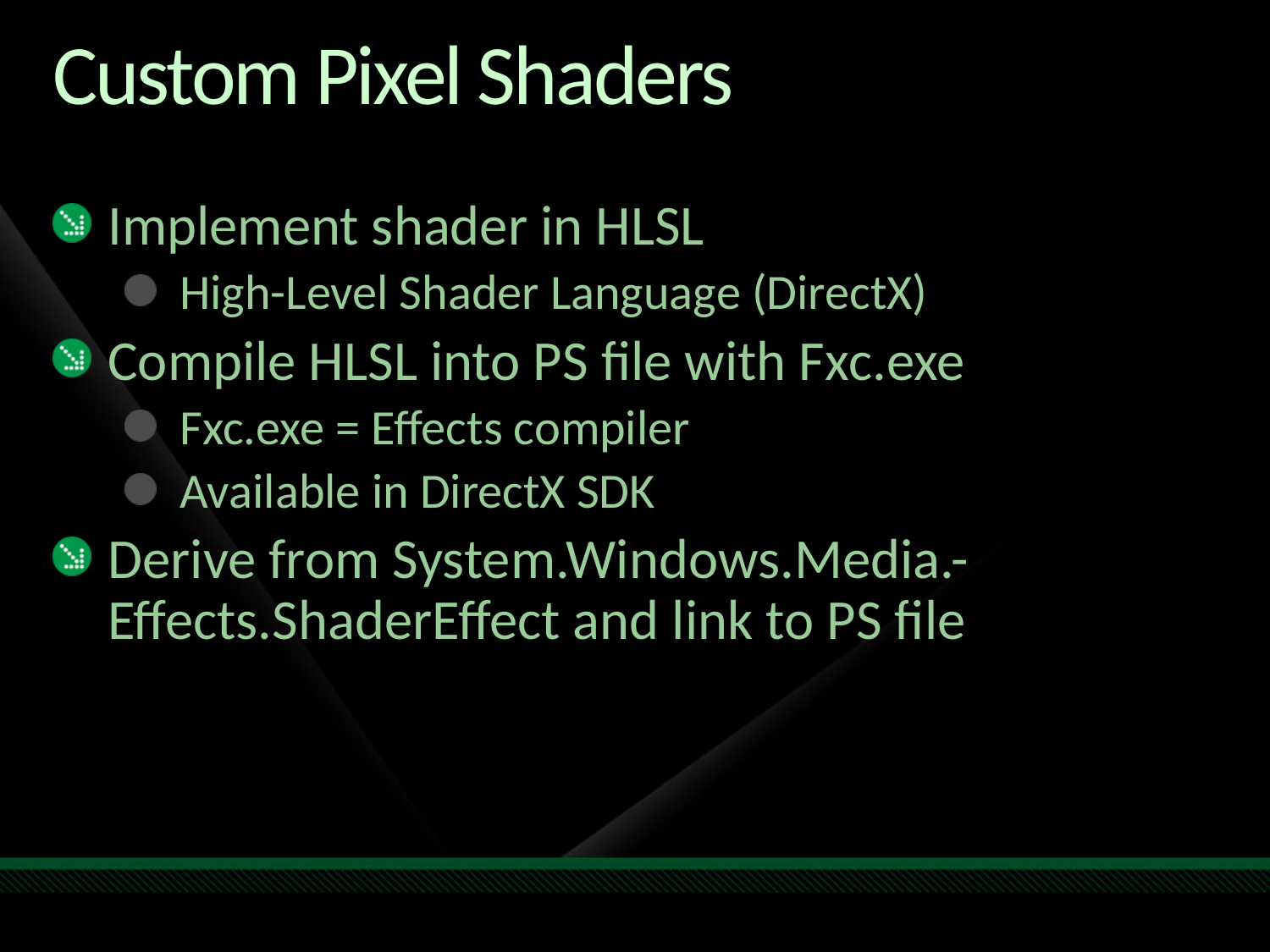

# Custom Pixel Shaders
Implement shader in HLSL
High-Level Shader Language (DirectX)
Compile HLSL into PS file with Fxc.exe
Fxc.exe = Effects compiler
Available in DirectX SDK
Derive from System.Windows.Media.-Effects.ShaderEffect and link to PS file